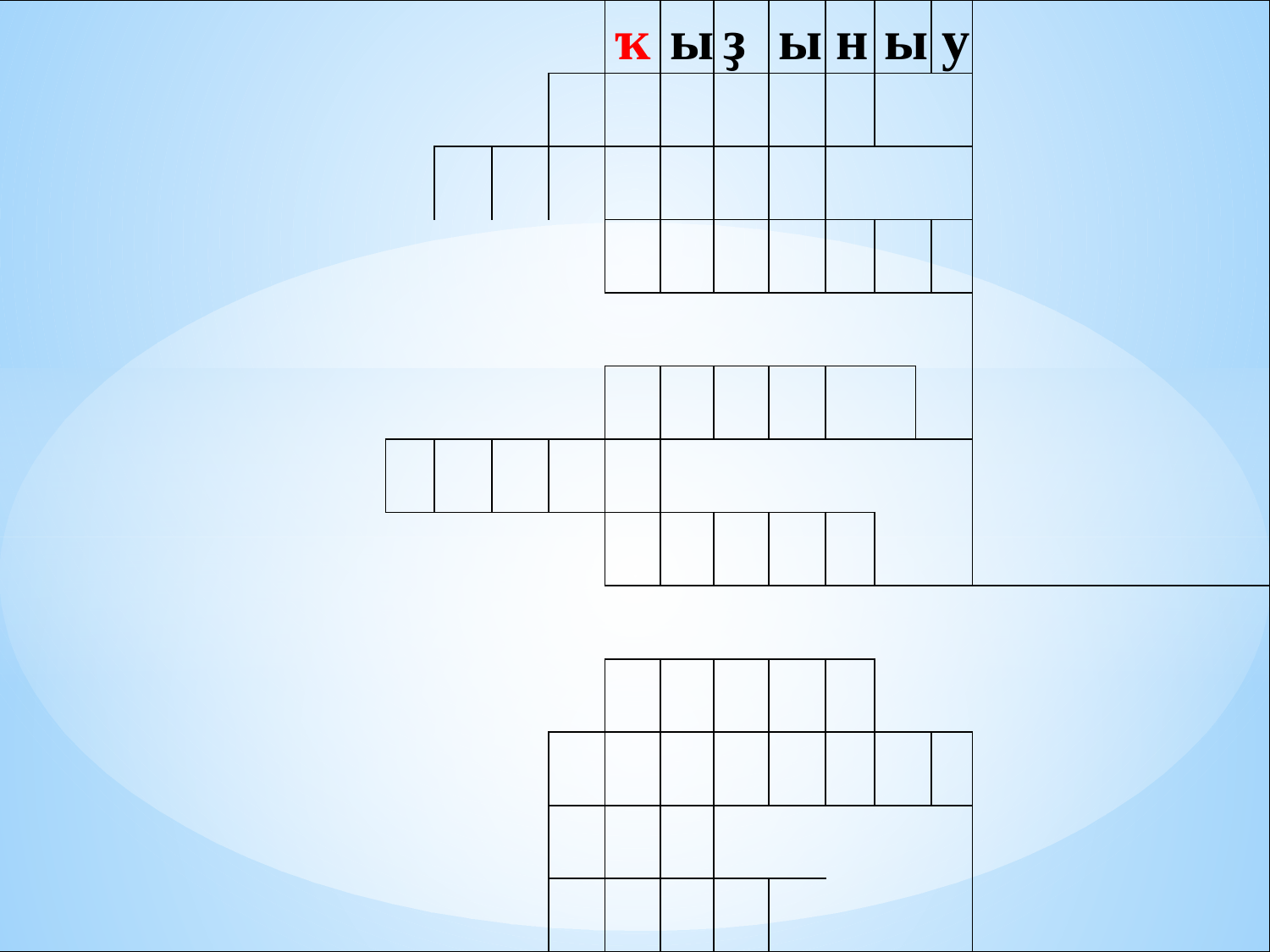

|  |  |  |  |  | ҡ | ы | ҙ | ы | н | ы |  | у |  |
| --- | --- | --- | --- | --- | --- | --- | --- | --- | --- | --- | --- | --- | --- |
|  |  |  |  |  |  |  |  |  |  |  |  |  |  |
|  |  |  |  |  |  |  |  |  |  |  |  |  |  |
|  |  |  |  |  |  |  |  |  |  |  |  |  |  |
|  |  |  |  |  |  |  |  |  |  |  |  |  |  |
|  |  |  |  |  |  |  |  |  |  |  |  |  |  |
|  |  |  |  |  |  |  |  |  |  |  |  |  |  |
|  |  |  |  |  |  |  |  |  |  |  |  |  |  |
|  |  |  |  |  |  |  |  |  |  |  |  |  |  |
|  |  |  |  |  |  |  |  |  |  |  |  |  |  |
|  |  |  |  |  |  |  |  |  |  |  |  |  |  |
|  |  |  |  |  |  |  |  |  |  |  |  |  |  |
|  |  |  |  |  |  |  |  |  |  |  |  |  |  |